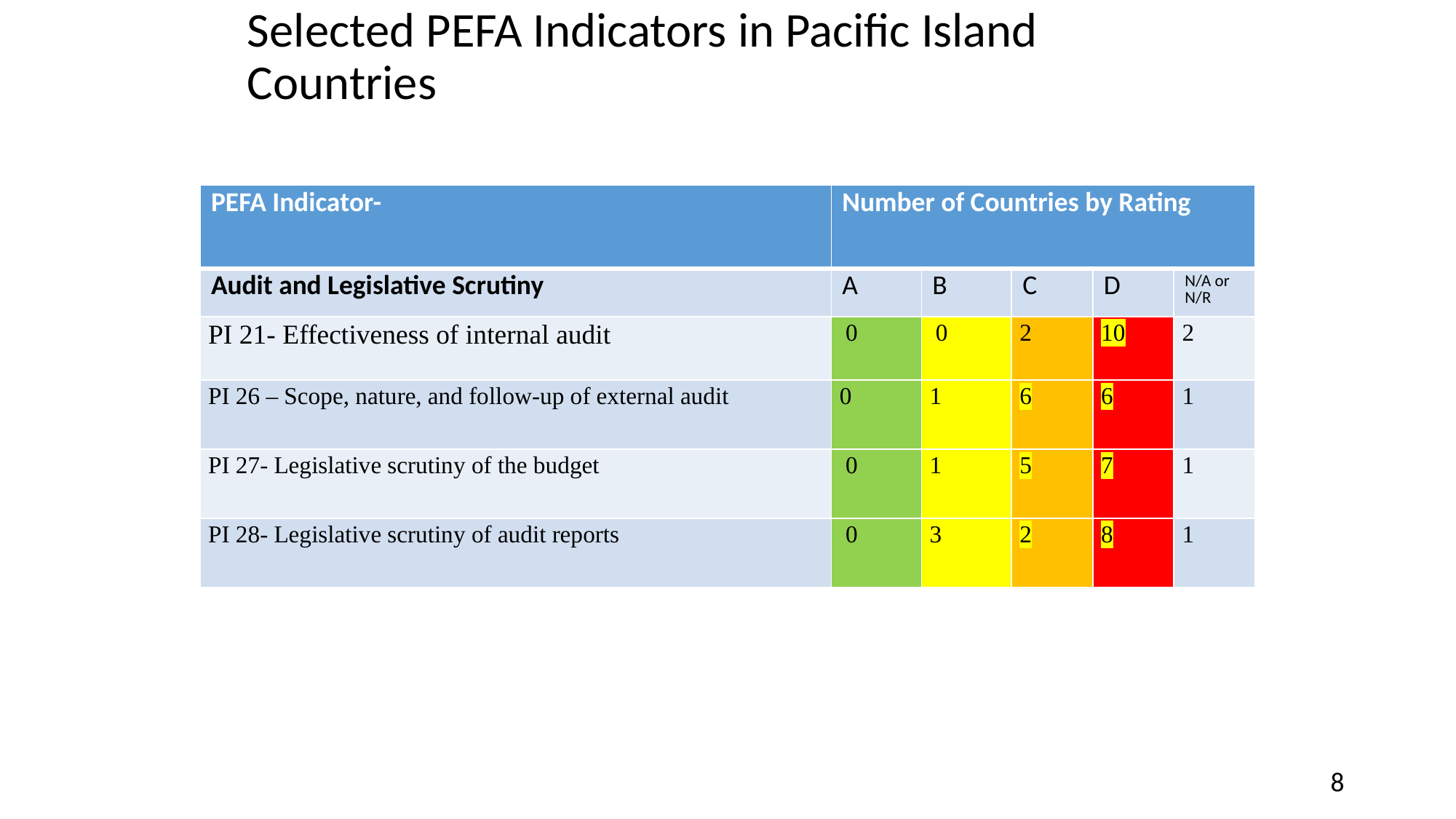

# Selected PEFA Indicators in Pacific Island Countries
| PEFA Indicator- | Number of Countries by Rating |  |  |  |  |
| --- | --- | --- | --- | --- | --- |
| Audit and Legislative Scrutiny | A | B | C | D | N/A or N/R |
| PI 21- Effectiveness of internal audit | 0 | 0 | 2 | 10 | 2 |
| PI 26 – Scope, nature, and follow-up of external audit | 0 | 1 | 6 | 6 | 1 |
| PI 27- Legislative scrutiny of the budget | 0 | 1 | 5 | 7 | 1 |
| PI 28- Legislative scrutiny of audit reports | 0 | 3 | 2 | 8 | 1 |
8